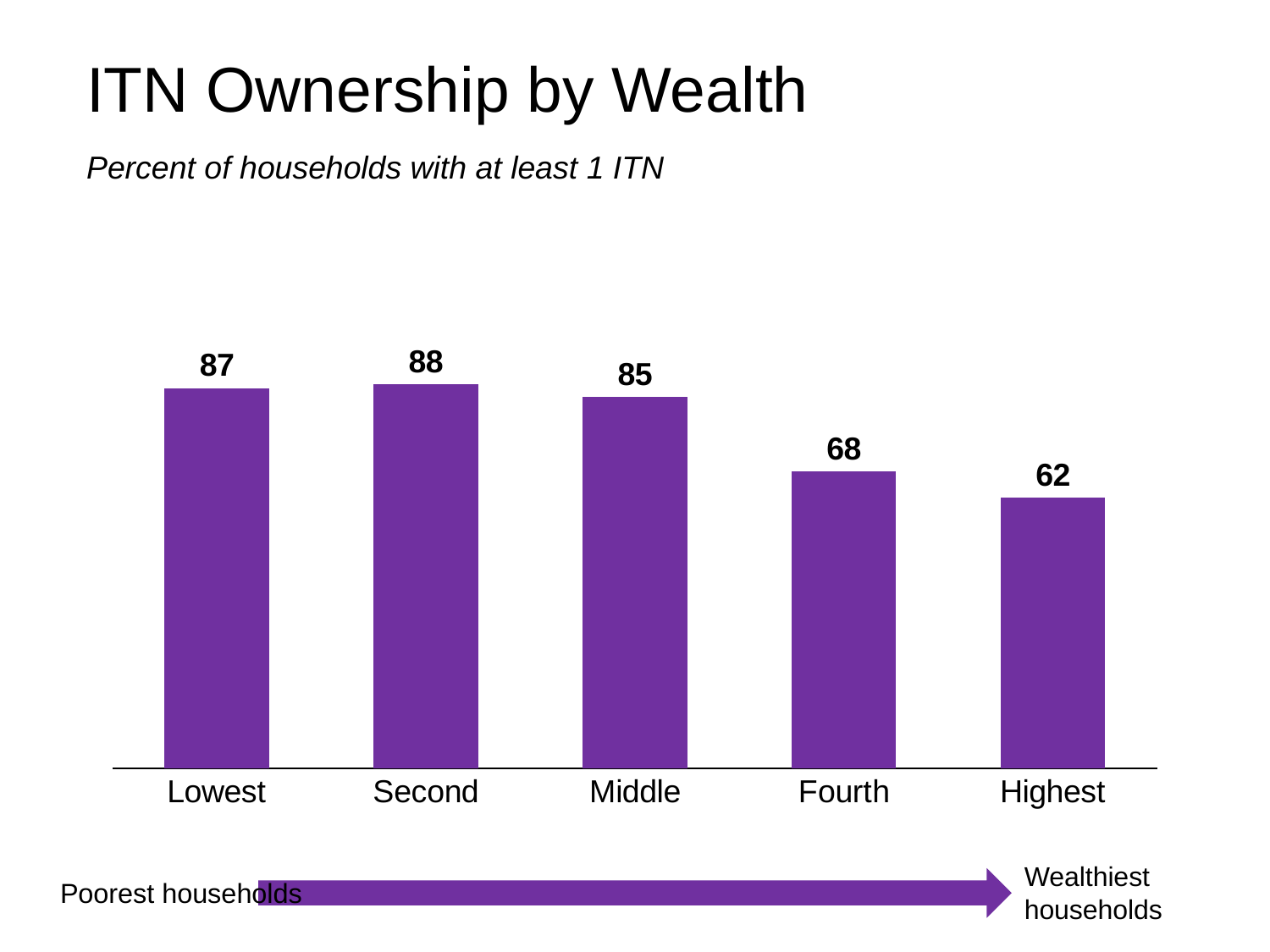

ITN Ownership by Wealth
Percent of households with at least 1 ITN

### Chart

| Category | Lowest |
|---|---|
| Lowest | 87.0 |
| Second | 88.0 |
| Middle | 85.0 |
| Fourth | 68.0 |
| Highest | 62.0 |
Poorest households
Wealthiest households